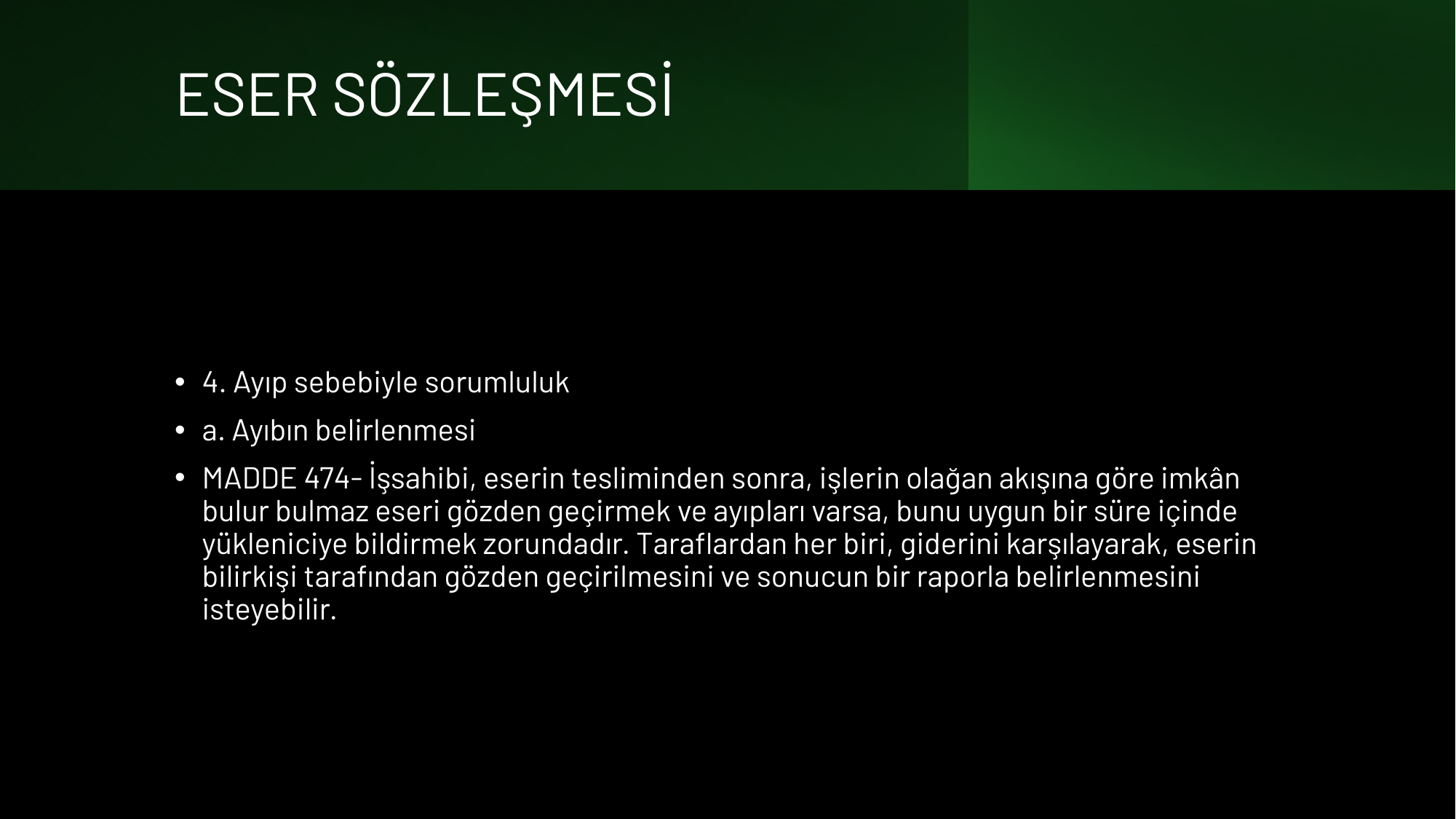

# ESER SÖZLEŞMESİ
4. Ayıp sebebiyle sorumluluk
a. Ayıbın belirlenmesi
MADDE 474- İşsahibi, eserin tesliminden sonra, işlerin olağan akışına göre imkân bulur bulmaz eseri gözden geçirmek ve ayıpları varsa, bunu uygun bir süre içinde yükleniciye bildirmek zorundadır. Taraflardan her biri, giderini karşılayarak, eserin bilirkişi tarafından gözden geçirilmesini ve sonucun bir raporla belirlenmesini isteyebilir.